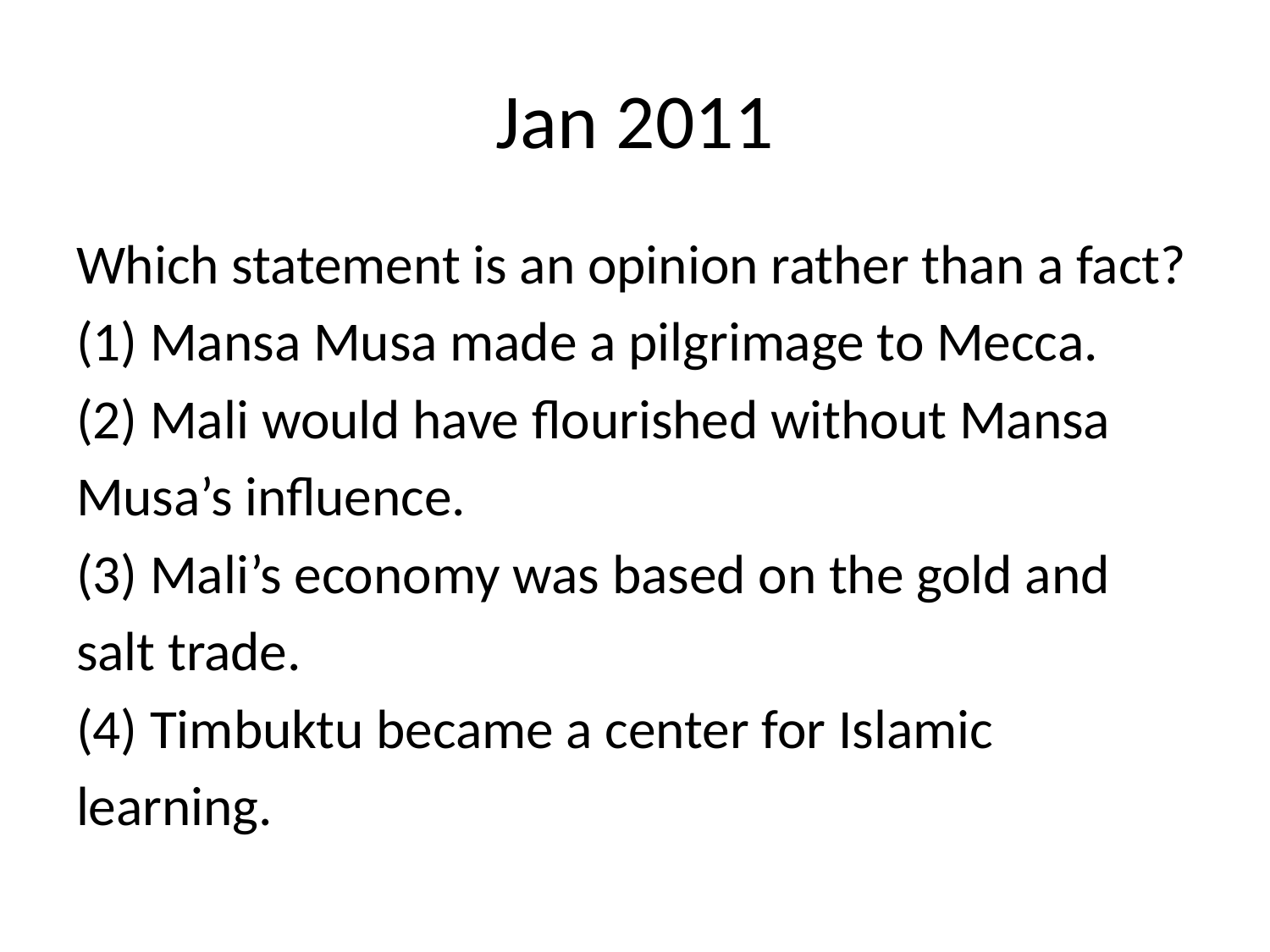

# Jan 2011
Which statement is an opinion rather than a fact?
(1) Mansa Musa made a pilgrimage to Mecca.
(2) Mali would have flourished without Mansa
Musa’s influence.
(3) Mali’s economy was based on the gold and
salt trade.
(4) Timbuktu became a center for Islamic
learning.